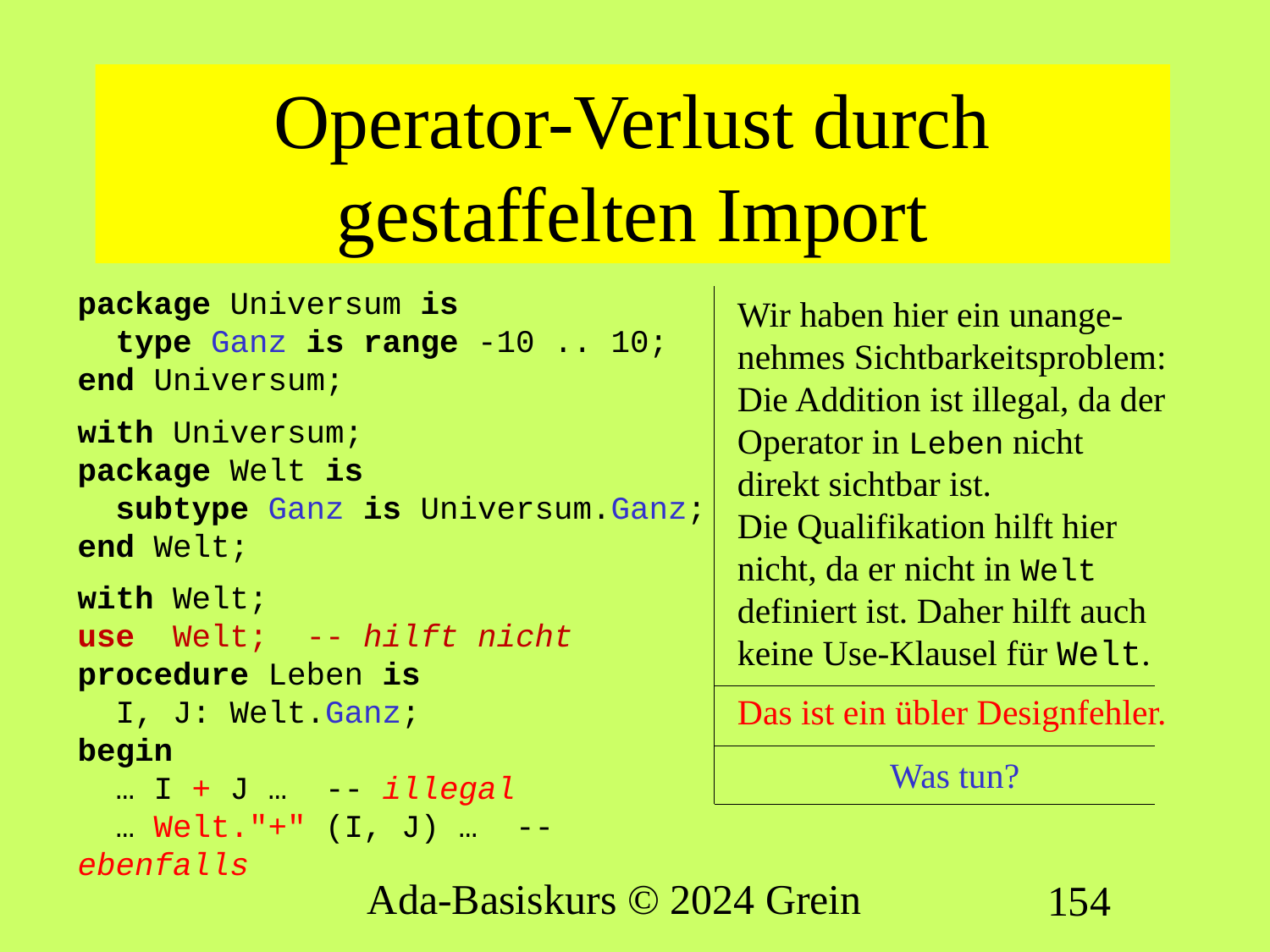

# Operator-Verlust durch gestaffelten Import
package Universum is
  type Ganz is range -10 .. 10;
end Universum;
with Universum;
package Welt is
  subtype Ganz is Universum.Ganz;
end Welt;
with Welt;
use  Welt;  -- hilft nicht
procedure Leben is
  I, J: Welt.Ganz;
begin
  … I + J …  -- illegal
  … Welt."+" (I, J) …  -- ebenfalls
Wir haben hier ein unange-nehmes Sichtbarkeitsproblem:
Die Addition ist illegal, da der Operator in Leben nicht direkt sichtbar ist.
Die Qualifikation hilft hier nicht, da er nicht in Welt definiert ist. Daher hilft auch keine Use-Klausel für Welt.

Das ist ein übler Designfehler.

Was tun?
Ada-Basiskurs © 2024 Grein
154